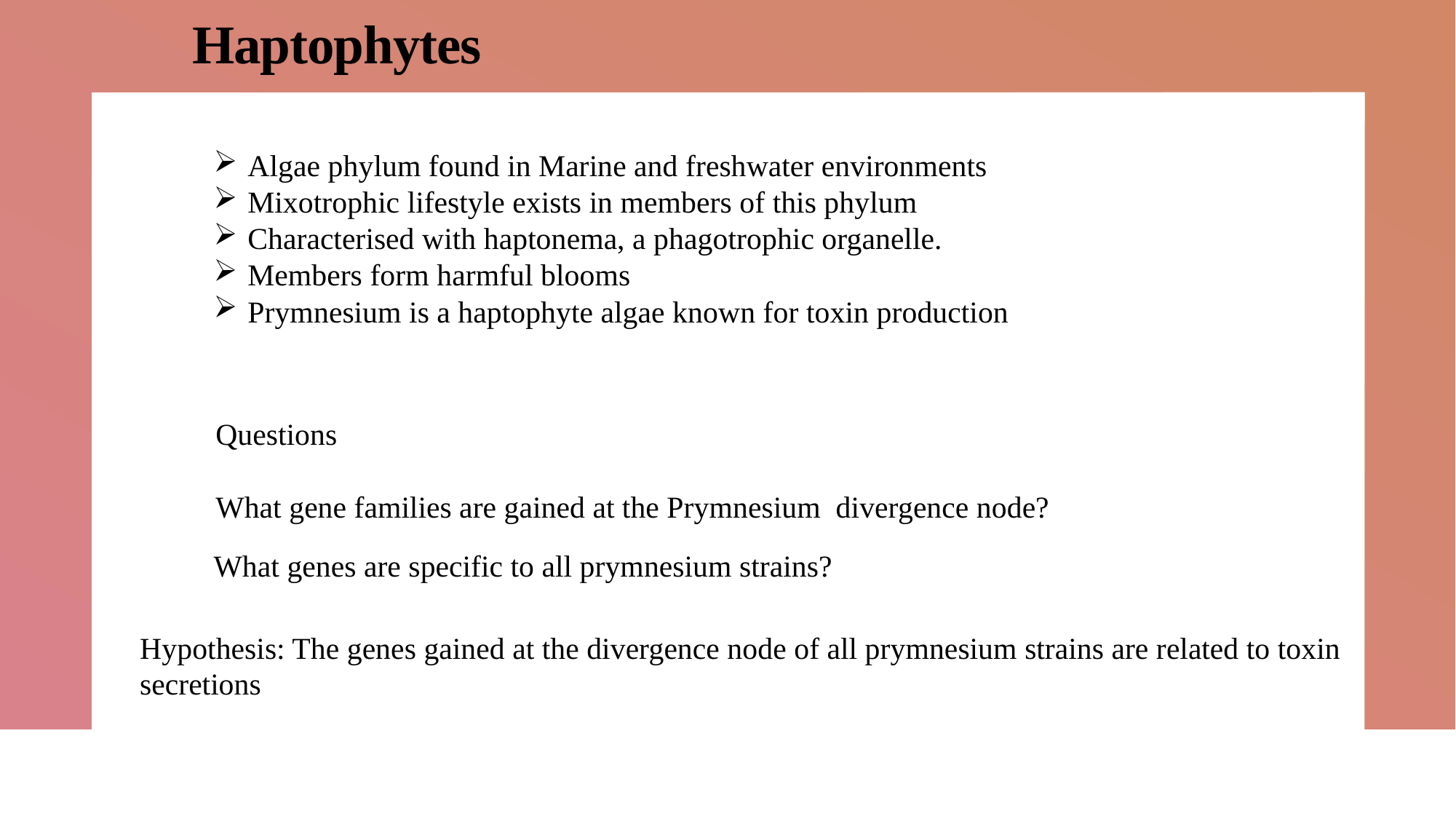

# Haptophytes

Algae phylum found in Marine and freshwater environments
Mixotrophic lifestyle exists in members of this phylum
Characterised with haptonema, a phagotrophic organelle.
Members form harmful blooms
Prymnesium is a haptophyte algae known for toxin production

Questions

What gene families are gained at the Prymnesium  divergence node?

What genes are specific to all prymnesium strains?
Hypothesis: The genes gained at the divergence node of all prymnesium strains are related to toxin secretions